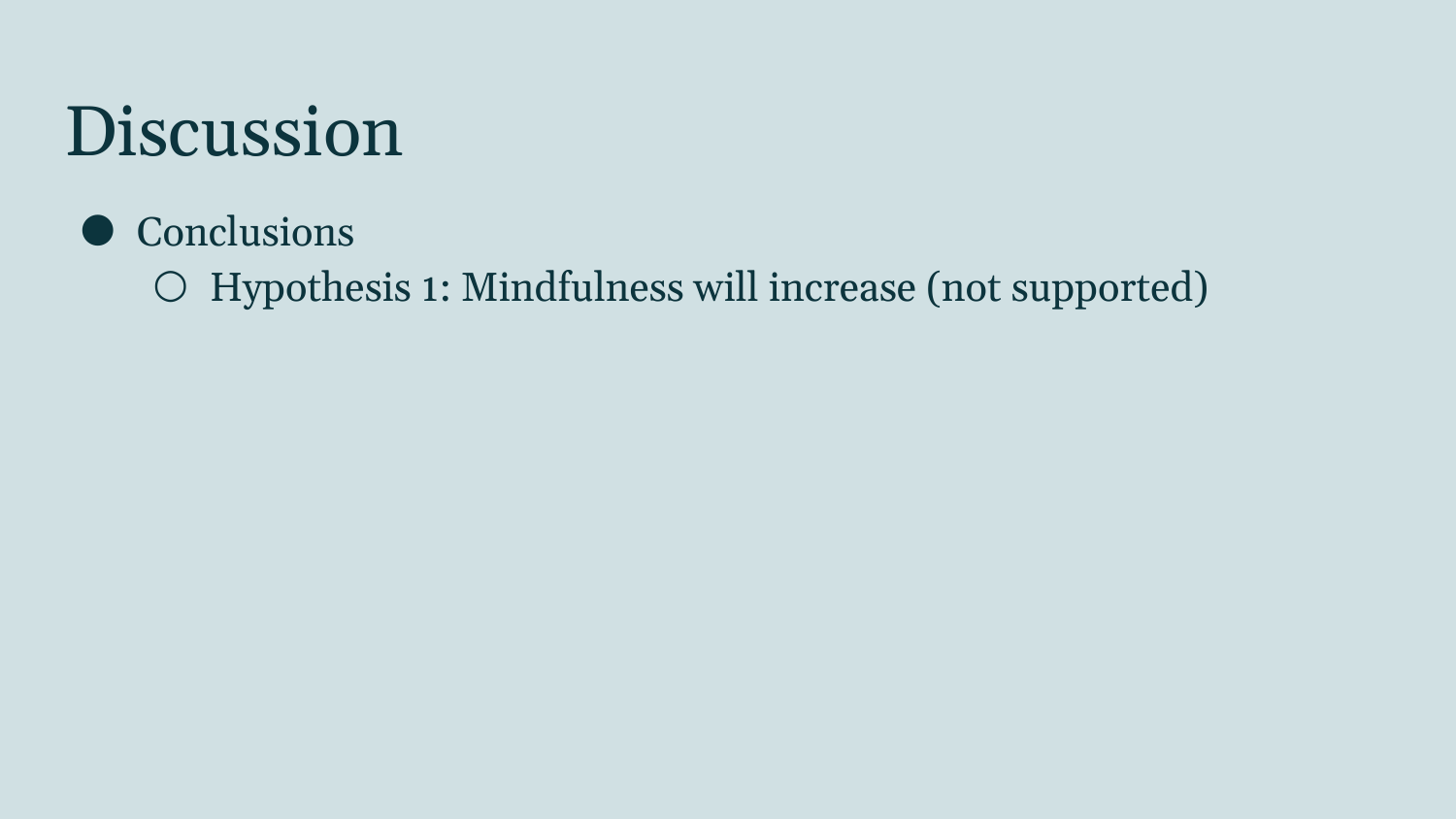

# Discussion
Conclusions
Hypothesis 1: Mindfulness will increase (not supported)